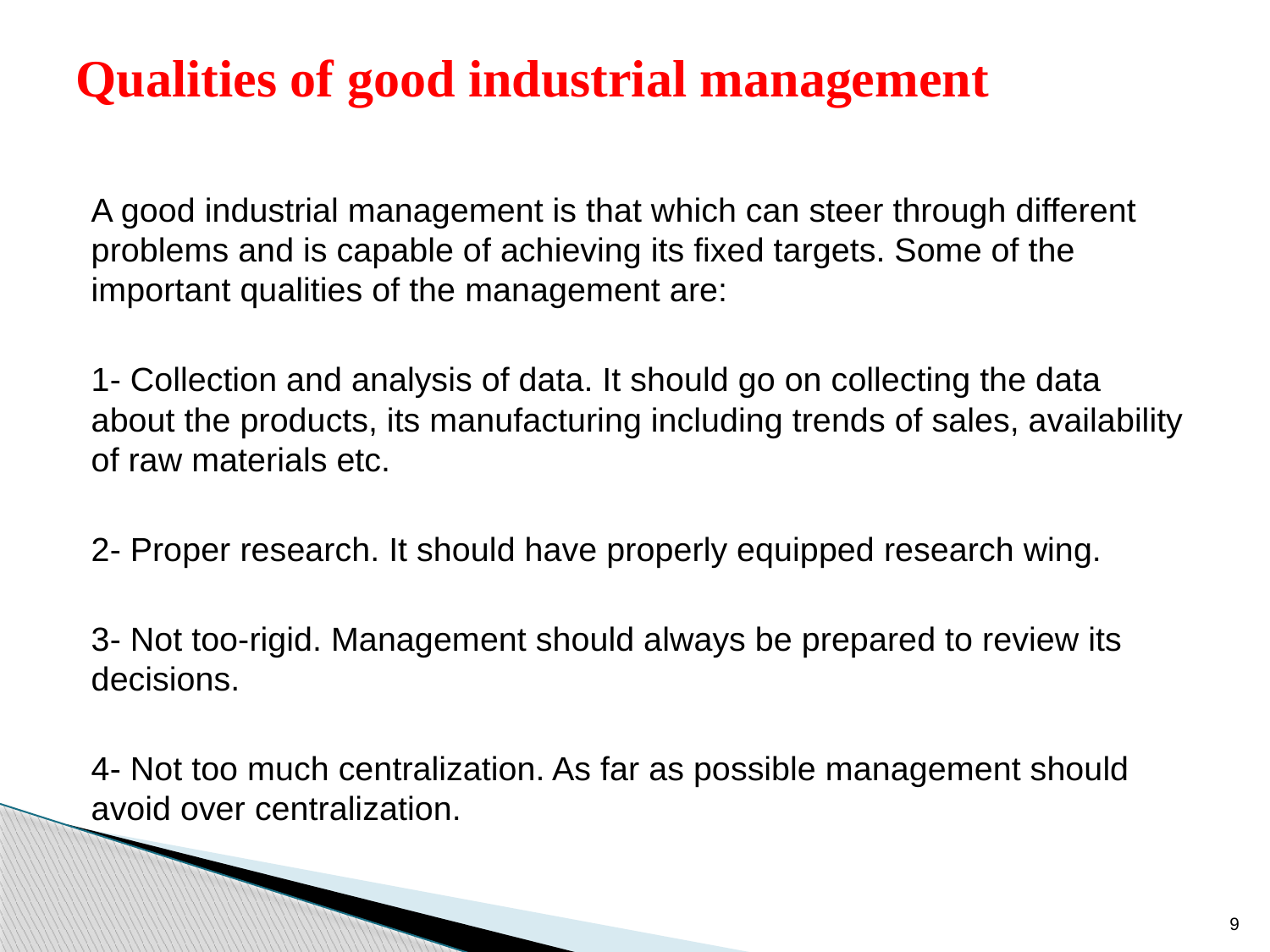

# Qualities of good industrial management

A good industrial management is that which can steer through different problems and is capable of achieving its fixed targets. Some of the important qualities of the management are:

1- Collection and analysis of data. It should go on collecting the data about the products, its manufacturing including trends of sales, availability of raw materials etc.

2- Proper research. It should have properly equipped research wing.

3- Not too-rigid. Management should always be prepared to review its decisions.

4- Not too much centralization. As far as possible management should avoid over centralization.
9